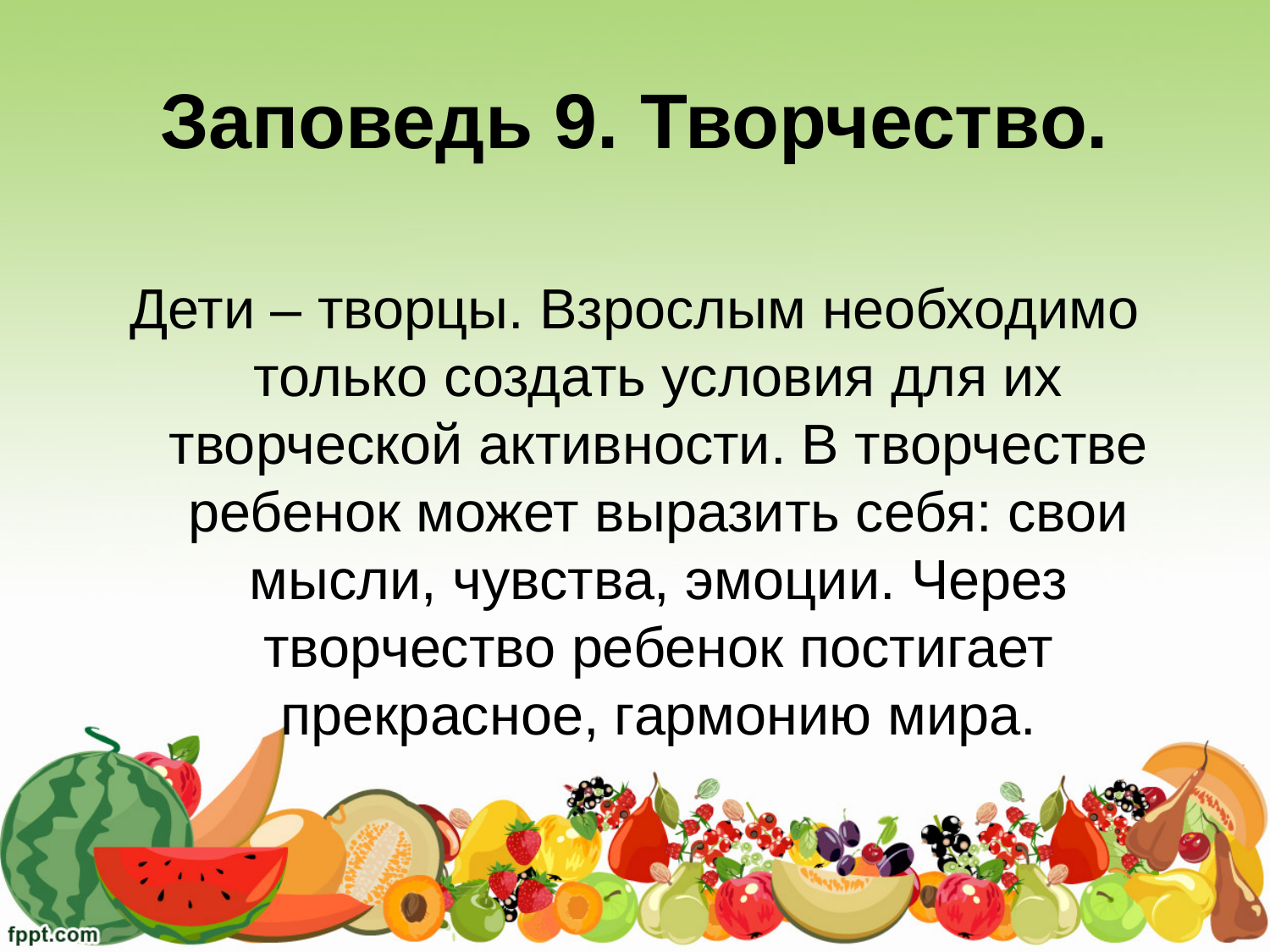

# Заповедь 9. Творчество.
Дети – творцы. Взрослым необходимо только создать условия для их творческой активности. В творчестве ребенок может выразить себя: свои мысли, чувства, эмоции. Через творчество ребенок постигает прекрасное, гармонию мира.